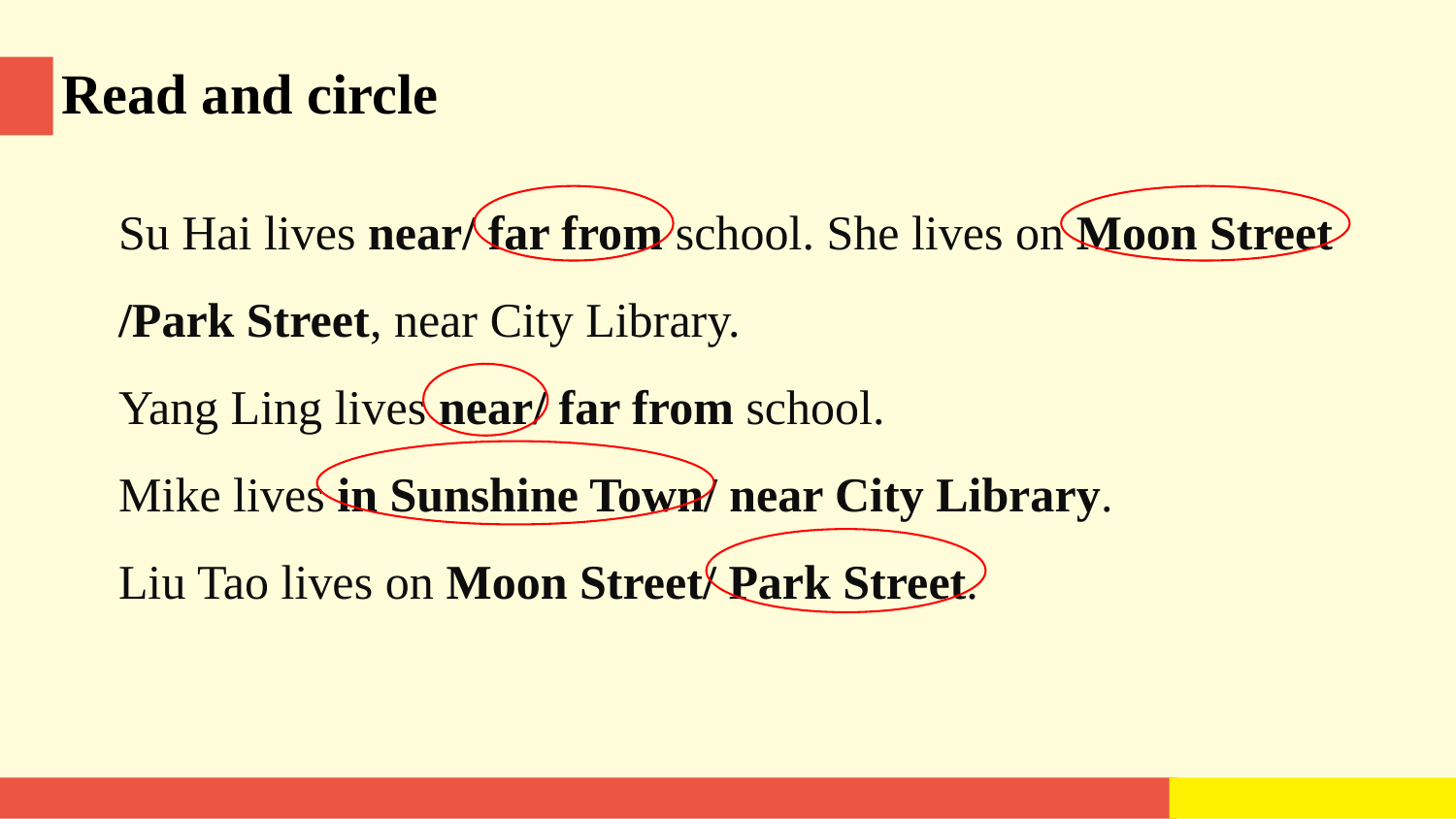

Read and circle
Su Hai lives near/ far from school. She lives on Moon Street
/Park Street, near City Library.
Yang Ling lives near/ far from school.
Mike lives in Sunshine Town/ near City Library.
Liu Tao lives on Moon Street/ Park Street.